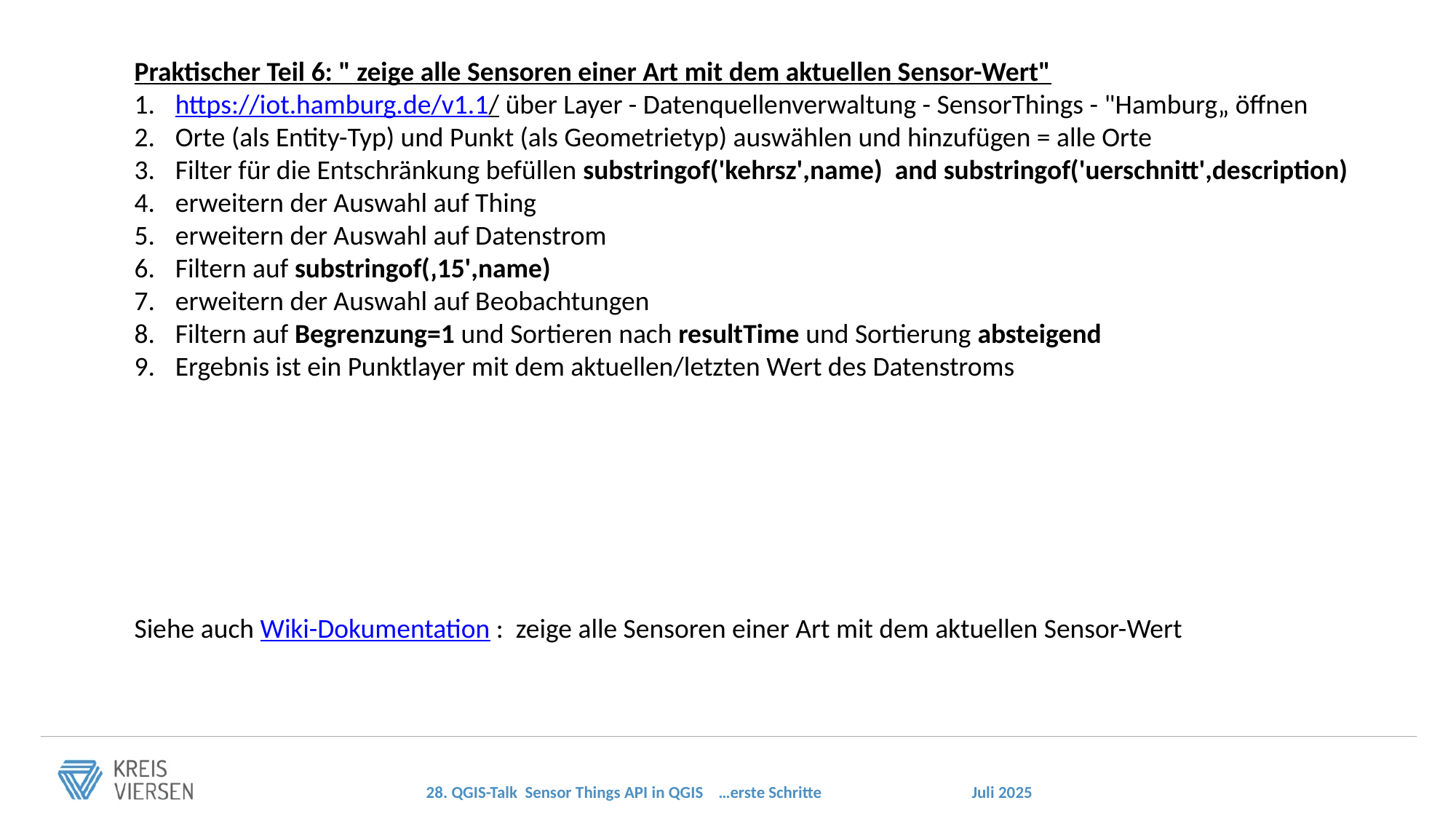

Praktischer Teil 6: " zeige alle Sensoren einer Art mit dem aktuellen Sensor-Wert"
https://iot.hamburg.de/v1.1/ über Layer - Datenquellenverwaltung - SensorThings - "Hamburg„ öffnen
Orte (als Entity-Typ) und Punkt (als Geometrietyp) auswählen und hinzufügen = alle Orte
Filter für die Entschränkung befüllen substringof('kehrsz',name)  and substringof('uerschnitt',description)
erweitern der Auswahl auf Thing
erweitern der Auswahl auf Datenstrom
Filtern auf substringof(‚15',name)
erweitern der Auswahl auf Beobachtungen
Filtern auf Begrenzung=1 und Sortieren nach resultTime und Sortierung absteigend
Ergebnis ist ein Punktlayer mit dem aktuellen/letzten Wert des Datenstroms

Siehe auch Wiki-Dokumentation :  zeige alle Sensoren einer Art mit dem aktuellen Sensor-Wert
28. QGIS-Talk  Sensor Things API in QGIS    …erste Schritte		Juli 2025